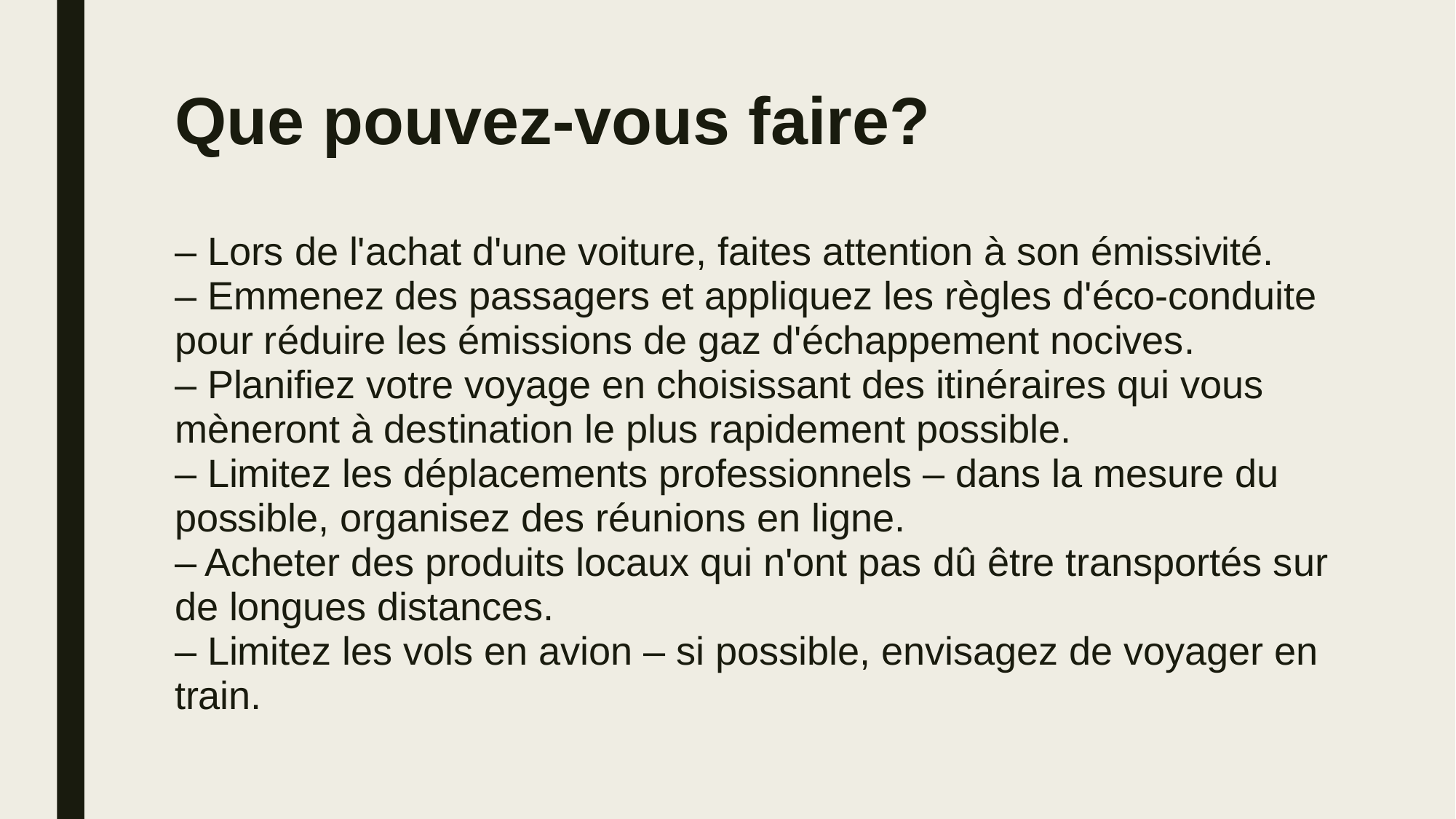

# Que pouvez-vous faire?
– Lors de l'achat d'une voiture, faites attention à son émissivité.
– Emmenez des passagers et appliquez les règles d'éco-conduite pour réduire les émissions de gaz d'échappement nocives.
– Planifiez votre voyage en choisissant des itinéraires qui vous mèneront à destination le plus rapidement possible.
– Limitez les déplacements professionnels – dans la mesure du possible, organisez des réunions en ligne.
– Acheter des produits locaux qui n'ont pas dû être transportés sur de longues distances.
– Limitez les vols en avion – si possible, envisagez de voyager en train.